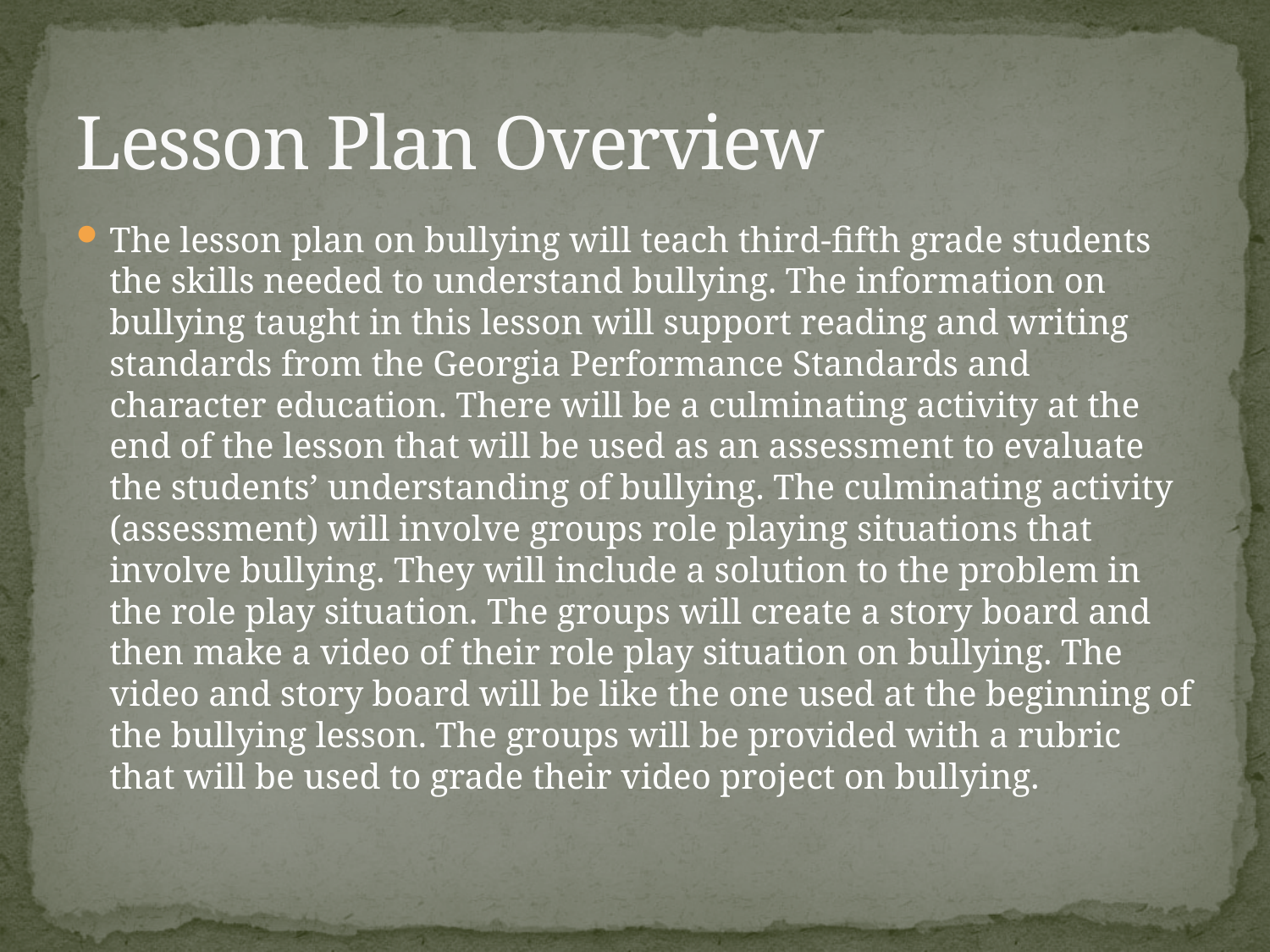

# Lesson Plan Overview
The lesson plan on bullying will teach third-fifth grade students the skills needed to understand bullying. The information on bullying taught in this lesson will support reading and writing standards from the Georgia Performance Standards and character education. There will be a culminating activity at the end of the lesson that will be used as an assessment to evaluate the students’ understanding of bullying. The culminating activity (assessment) will involve groups role playing situations that involve bullying. They will include a solution to the problem in the role play situation. The groups will create a story board and then make a video of their role play situation on bullying. The video and story board will be like the one used at the beginning of the bullying lesson. The groups will be provided with a rubric that will be used to grade their video project on bullying.